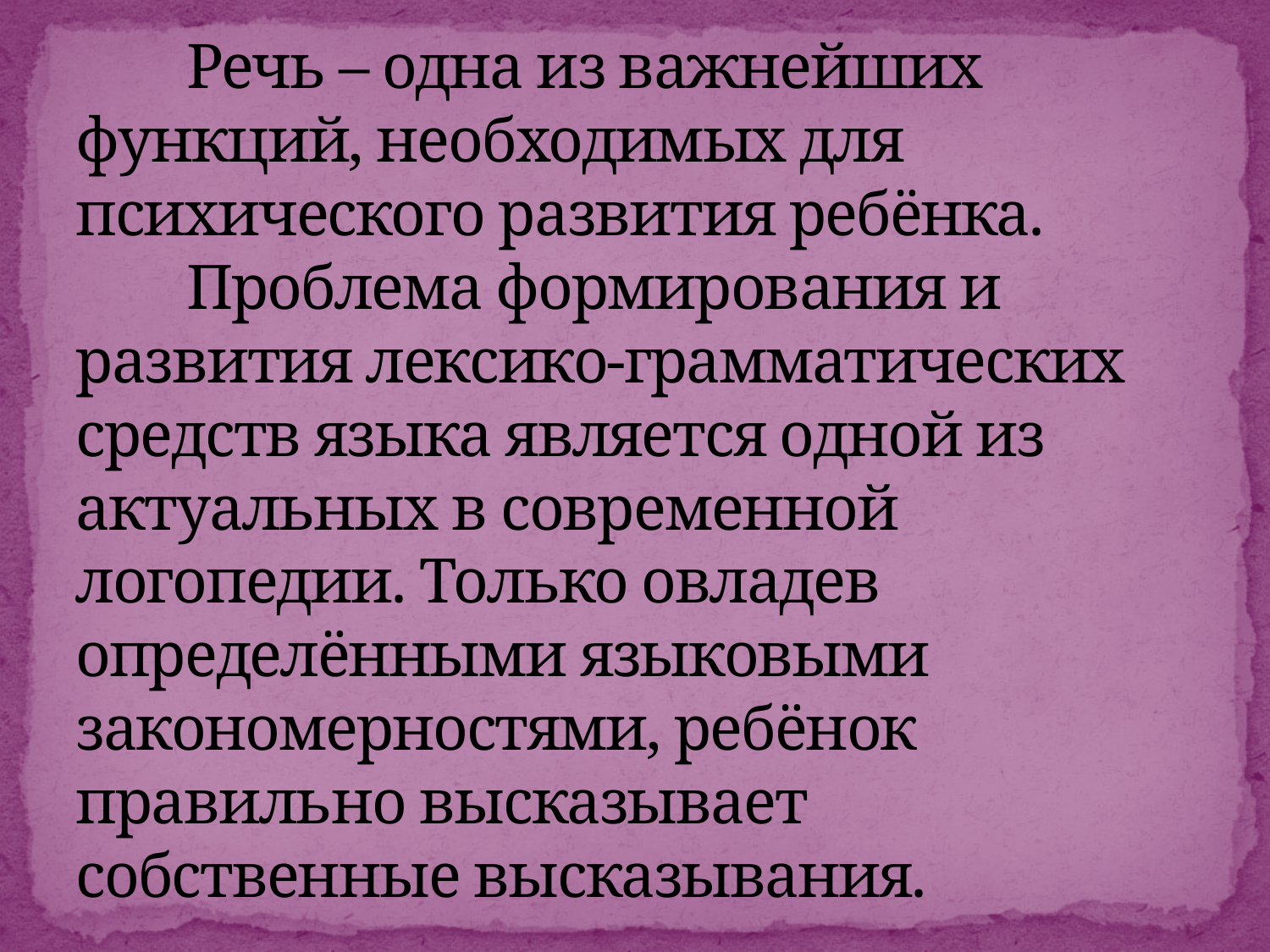

# Речь – одна из важнейших функций, необходимых для психического развития ребёнка. Проблема формирования и развития лексико-грамматических средств языка является одной из актуальных в современной логопедии. Только овладев определёнными языковыми закономерностями, ребёнок правильно высказывает собственные высказывания.